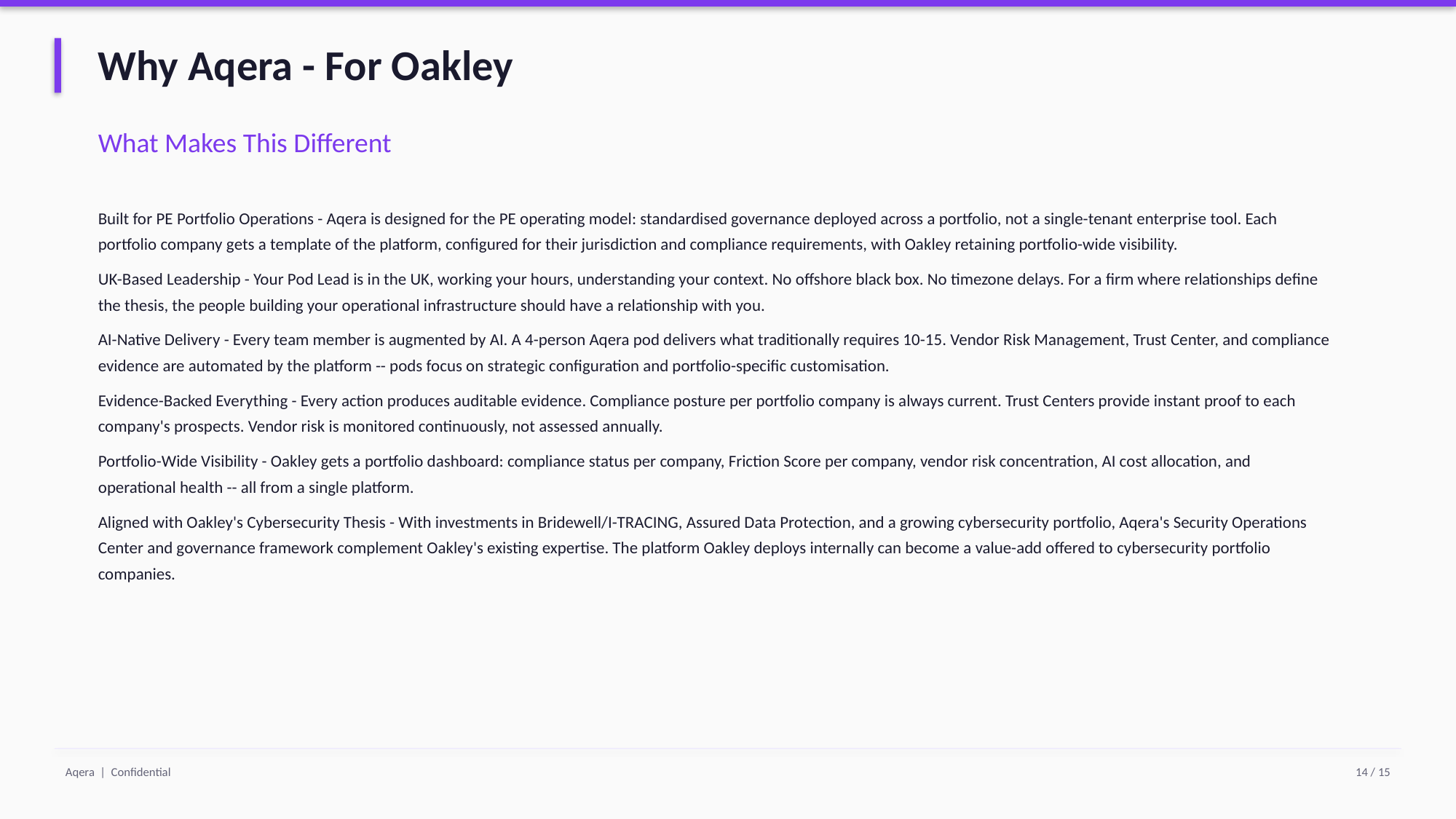

Why Aqera - For Oakley

What Makes This Different
Built for PE Portfolio Operations - Aqera is designed for the PE operating model: standardised governance deployed across a portfolio, not a single-tenant enterprise tool. Each portfolio company gets a template of the platform, configured for their jurisdiction and compliance requirements, with Oakley retaining portfolio-wide visibility.
UK-Based Leadership - Your Pod Lead is in the UK, working your hours, understanding your context. No offshore black box. No timezone delays. For a firm where relationships define the thesis, the people building your operational infrastructure should have a relationship with you.
AI-Native Delivery - Every team member is augmented by AI. A 4-person Aqera pod delivers what traditionally requires 10-15. Vendor Risk Management, Trust Center, and compliance evidence are automated by the platform -- pods focus on strategic configuration and portfolio-specific customisation.
Evidence-Backed Everything - Every action produces auditable evidence. Compliance posture per portfolio company is always current. Trust Centers provide instant proof to each company's prospects. Vendor risk is monitored continuously, not assessed annually.
Portfolio-Wide Visibility - Oakley gets a portfolio dashboard: compliance status per company, Friction Score per company, vendor risk concentration, AI cost allocation, and operational health -- all from a single platform.
Aligned with Oakley's Cybersecurity Thesis - With investments in Bridewell/I-TRACING, Assured Data Protection, and a growing cybersecurity portfolio, Aqera's Security Operations Center and governance framework complement Oakley's existing expertise. The platform Oakley deploys internally can become a value-add offered to cybersecurity portfolio companies.

Aqera  |  Confidential
14 / 15